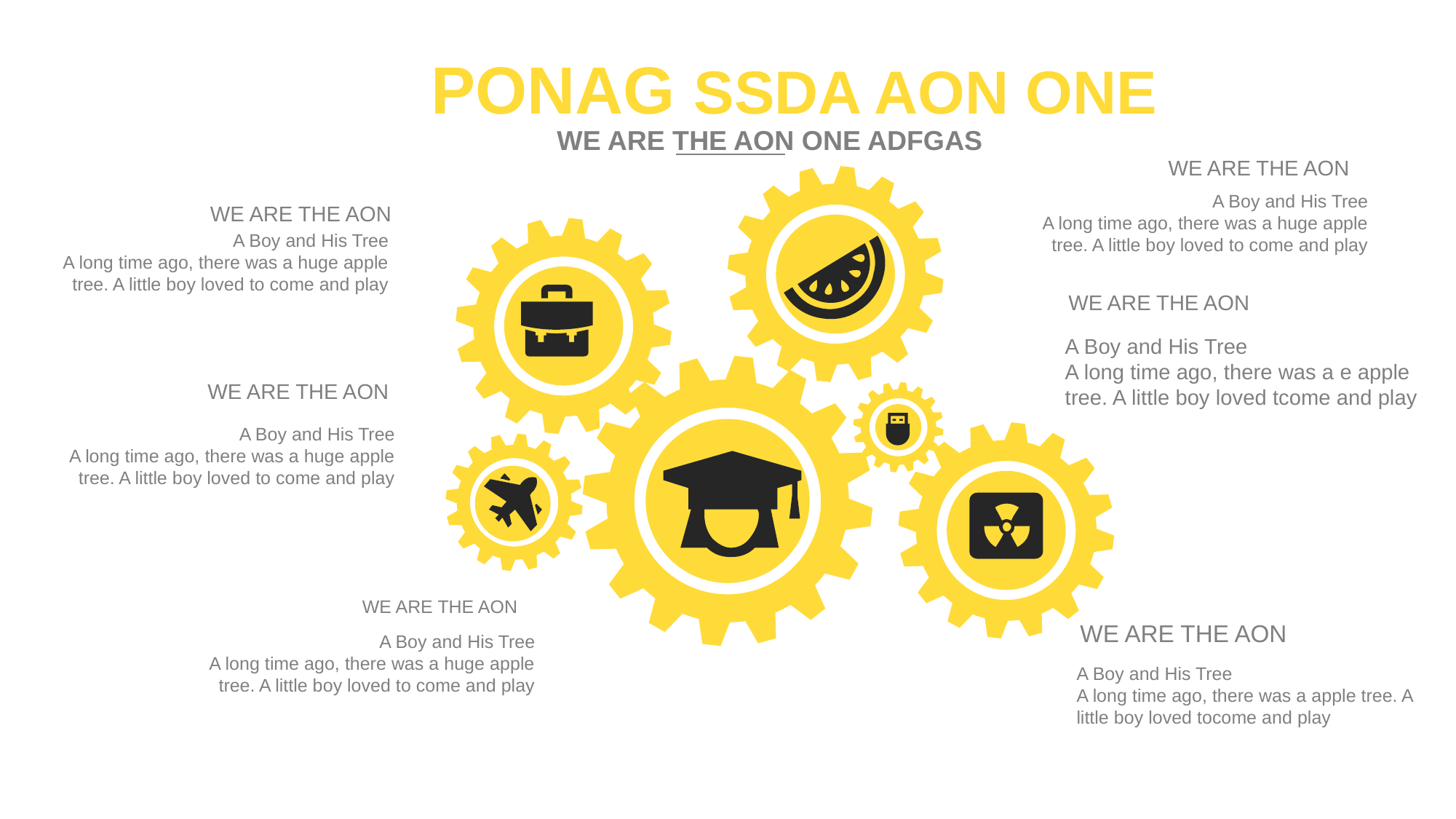

PONAG SSDA AON ONE
WE ARE THE AON ONE ADFGAS
WE ARE THE AON
A Boy and His Tree
A long time ago, there was a huge apple tree. A little boy loved to come and play

WE ARE THE AON
A Boy and His Tree
A long time ago, there was a huge apple tree. A little boy loved to come and play

WE ARE THE AON
A Boy and His Tree
A long time ago, there was a e apple tree. A little boy loved tcome and play

WE ARE THE AON
A Boy and His Tree
A long time ago, there was a huge apple tree. A little boy loved to come and play

WE ARE THE AON
A Boy and His Tree
A long time ago, there was a huge apple tree. A little boy loved to come and play
WE ARE THE AON
A Boy and His Tree
A long time ago, there was a apple tree. A little boy loved tocome and play